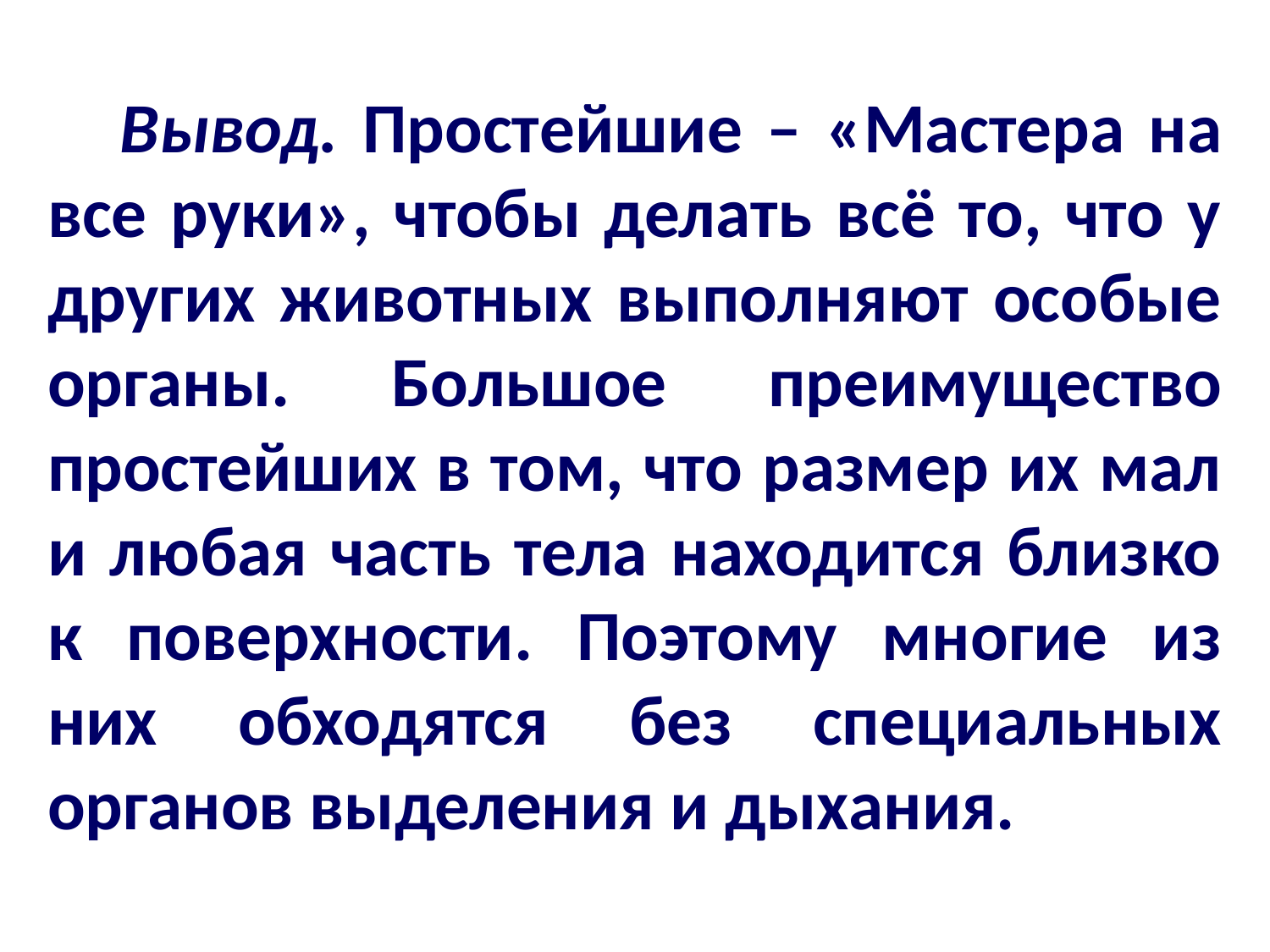

Вывод. Простейшие – «Мастера на все руки», чтобы делать всё то, что у других животных выполняют особые органы. Большое преимущество простейших в том, что размер их мал и любая часть тела находится близко к поверхности. Поэтому многие из них обходятся без специальных органов выделения и дыхания.